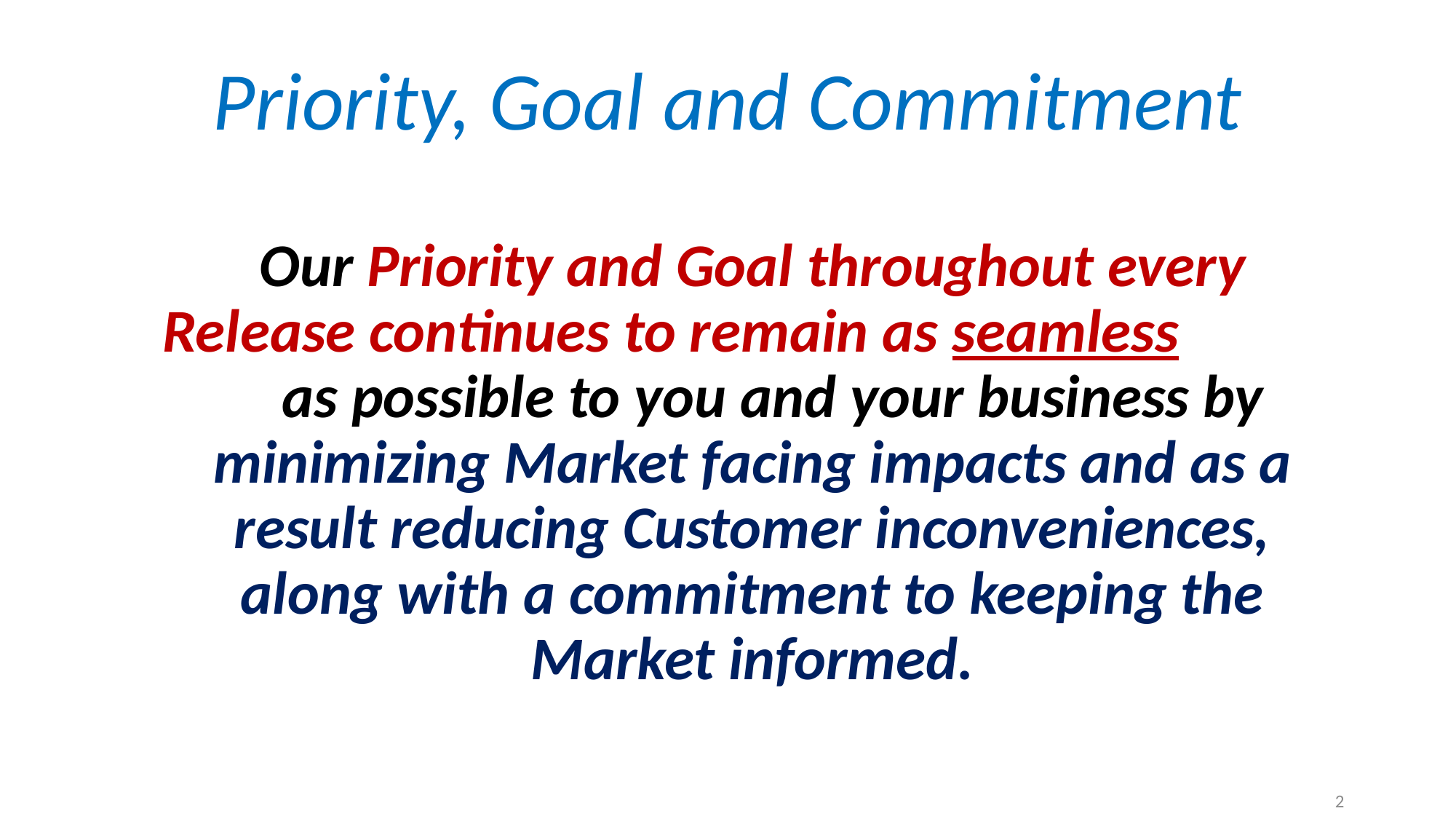

# Priority, Goal and Commitment
Our Priority and Goal throughout every Release continues to remain as seamless                as possible to you and your business by minimizing Market facing impacts and as a result reducing Customer inconveniences, along with a commitment to keeping the Market informed.
2